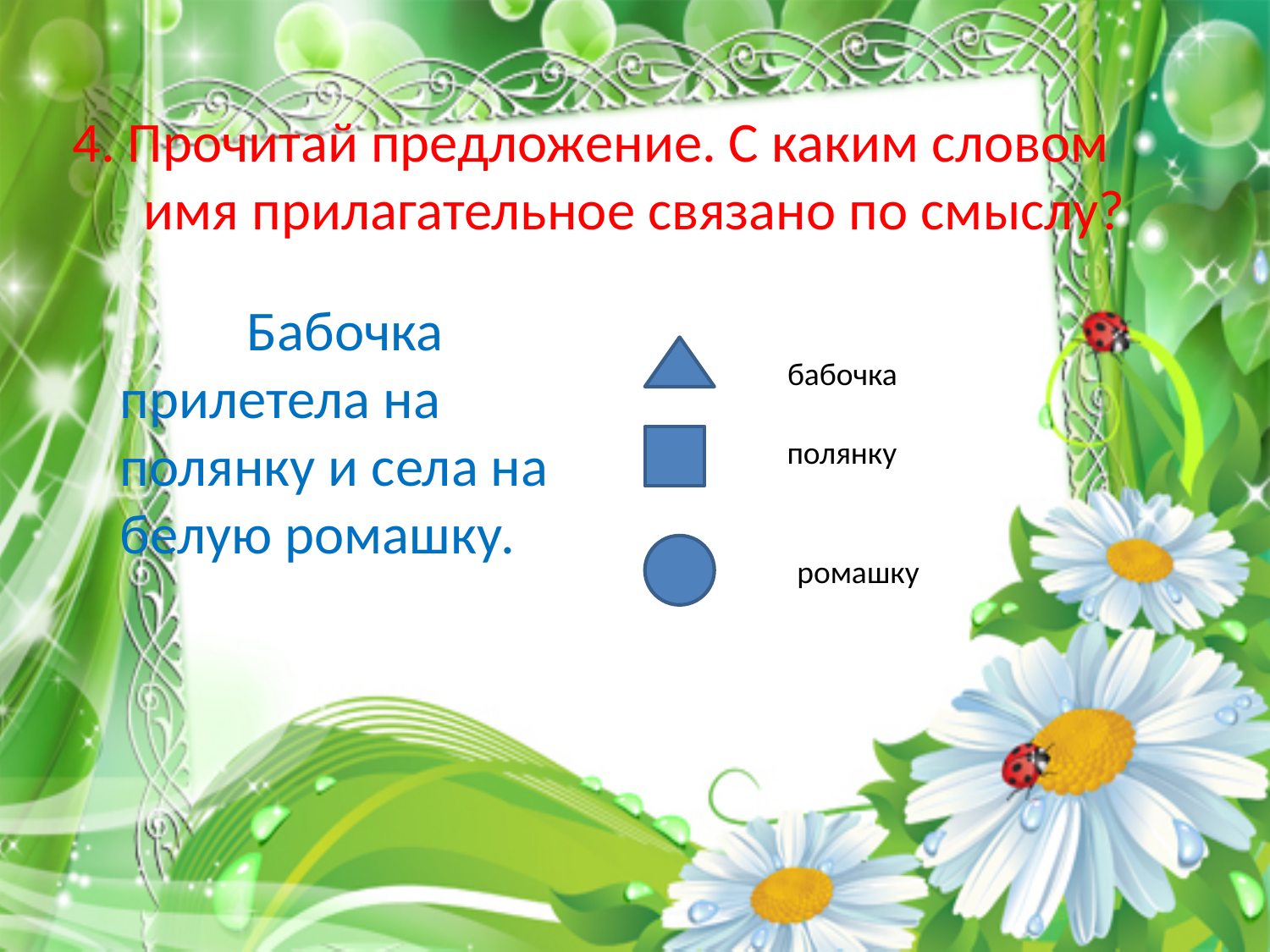

# 4. Прочитай предложение. С каким словом имя прилагательное связано по смыслу?
		Бабочка прилетела на полянку и села на белую ромашку.

бабочка

полянку

ромашку